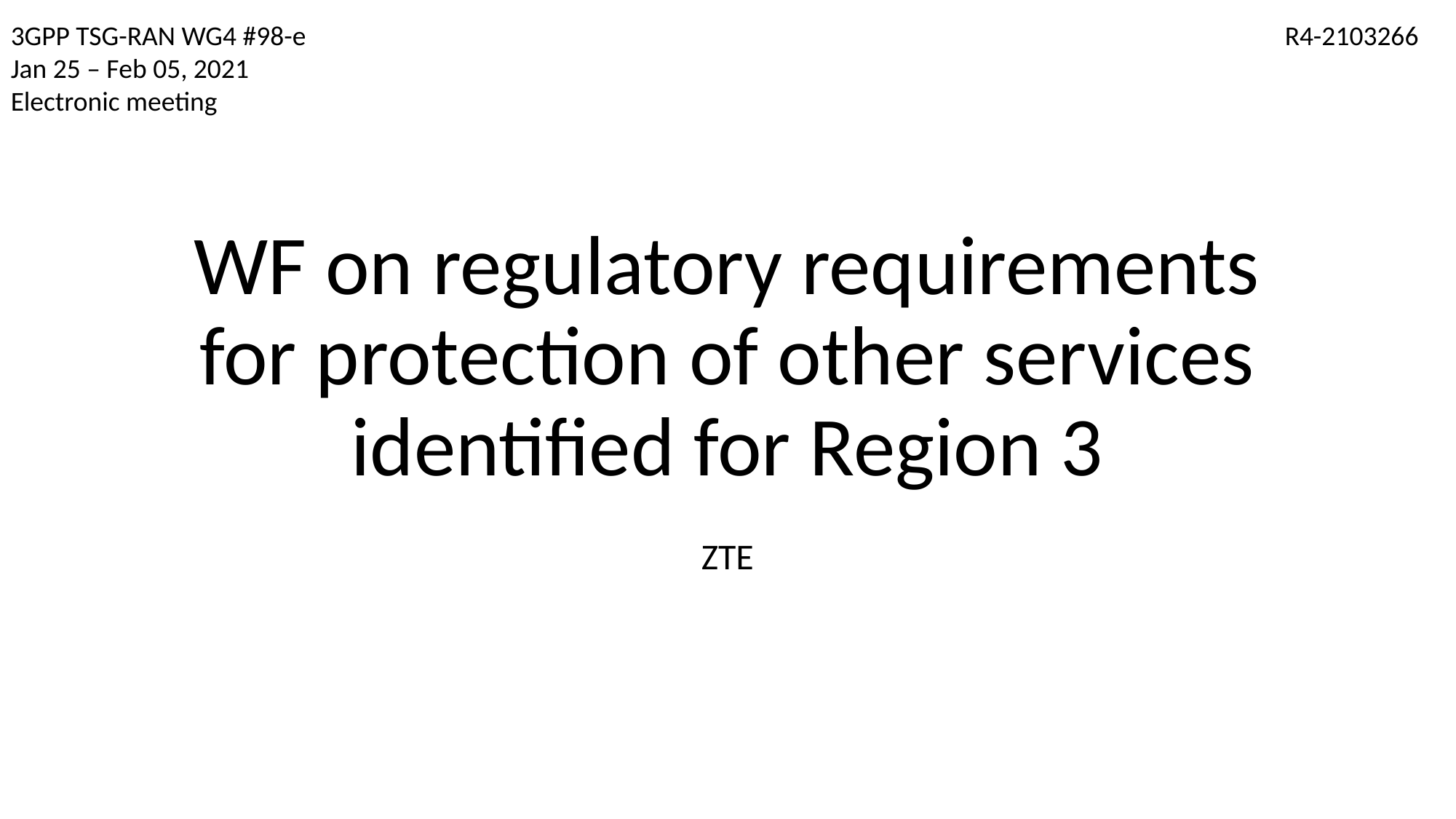

3GPP TSG-RAN WG4 #98-e
Jan 25 – Feb 05, 2021
Electronic meeting
R4-2103266
# WF on regulatory requirements for protection of other services identified for Region 3
ZTE